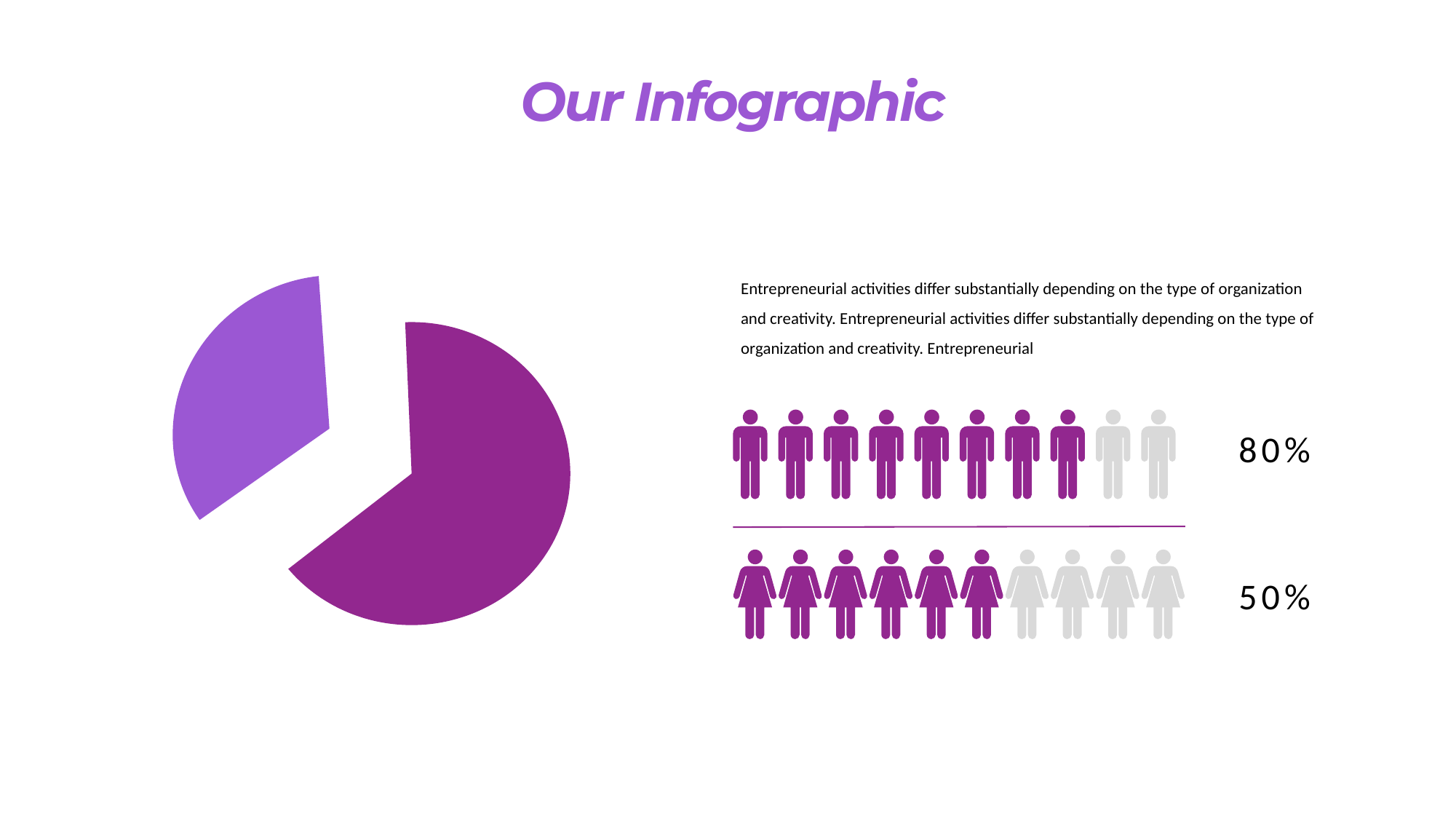

Our Infographic
Entrepreneurial activities differ substantially depending on the type of organization and creativity. Entrepreneurial activities differ substantially depending on the type of organization and creativity. Entrepreneurial

80%

50%